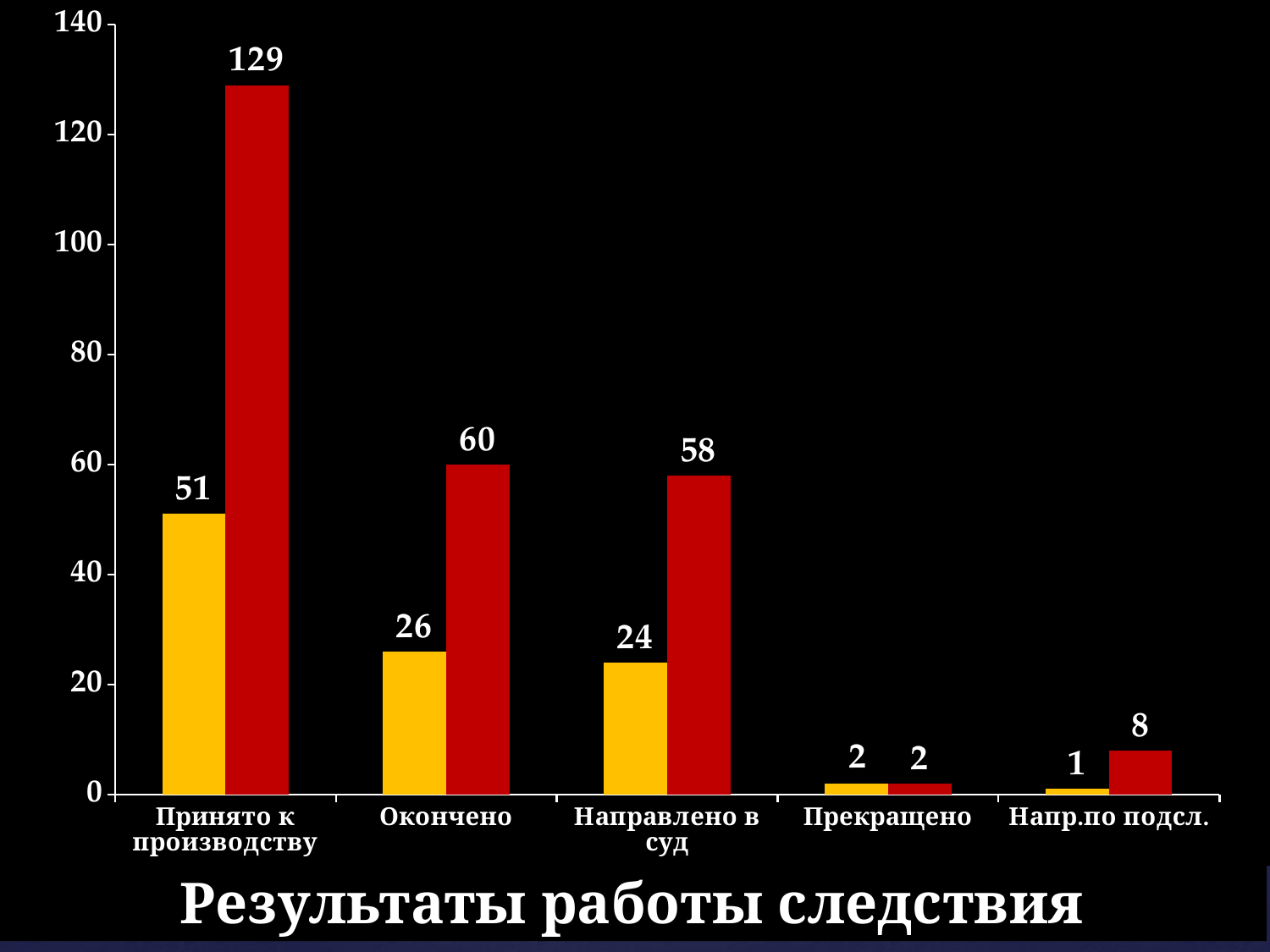

### Chart

| Category | 2012 | 2013 |
|---|---|---|
| Принято к производству | 51.0 | 129.0 |
| Окончено | 26.0 | 60.0 |
| Направлено в суд | 24.0 | 58.0 |
| Прекращено | 2.0 | 2.0 |
| Напр.по подсл. | 1.0 | 8.0 |
Результаты работы следствия